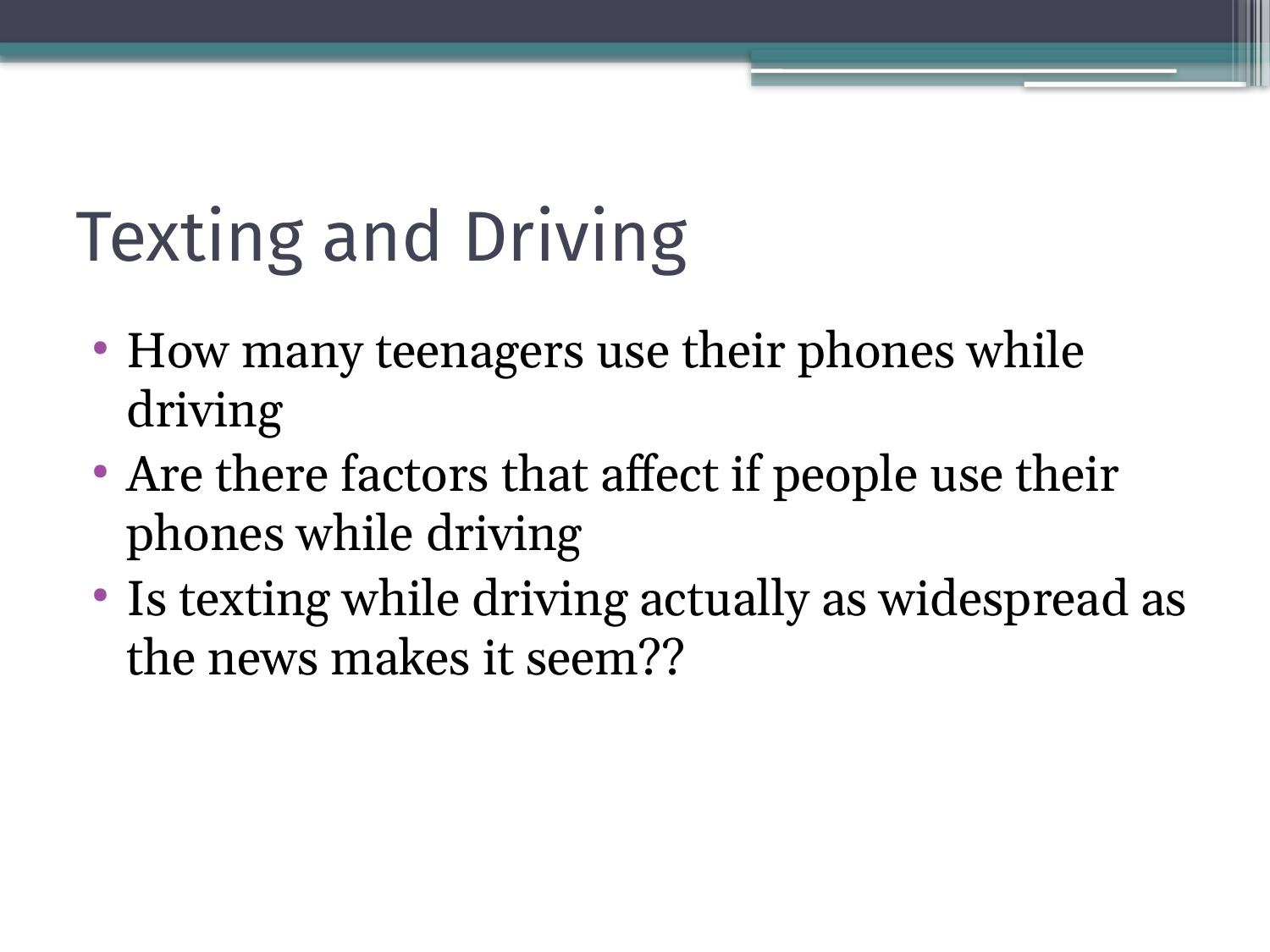

# Texting and Driving
How many teenagers use their phones while driving
Are there factors that affect if people use their phones while driving
Is texting while driving actually as widespread as the news makes it seem??